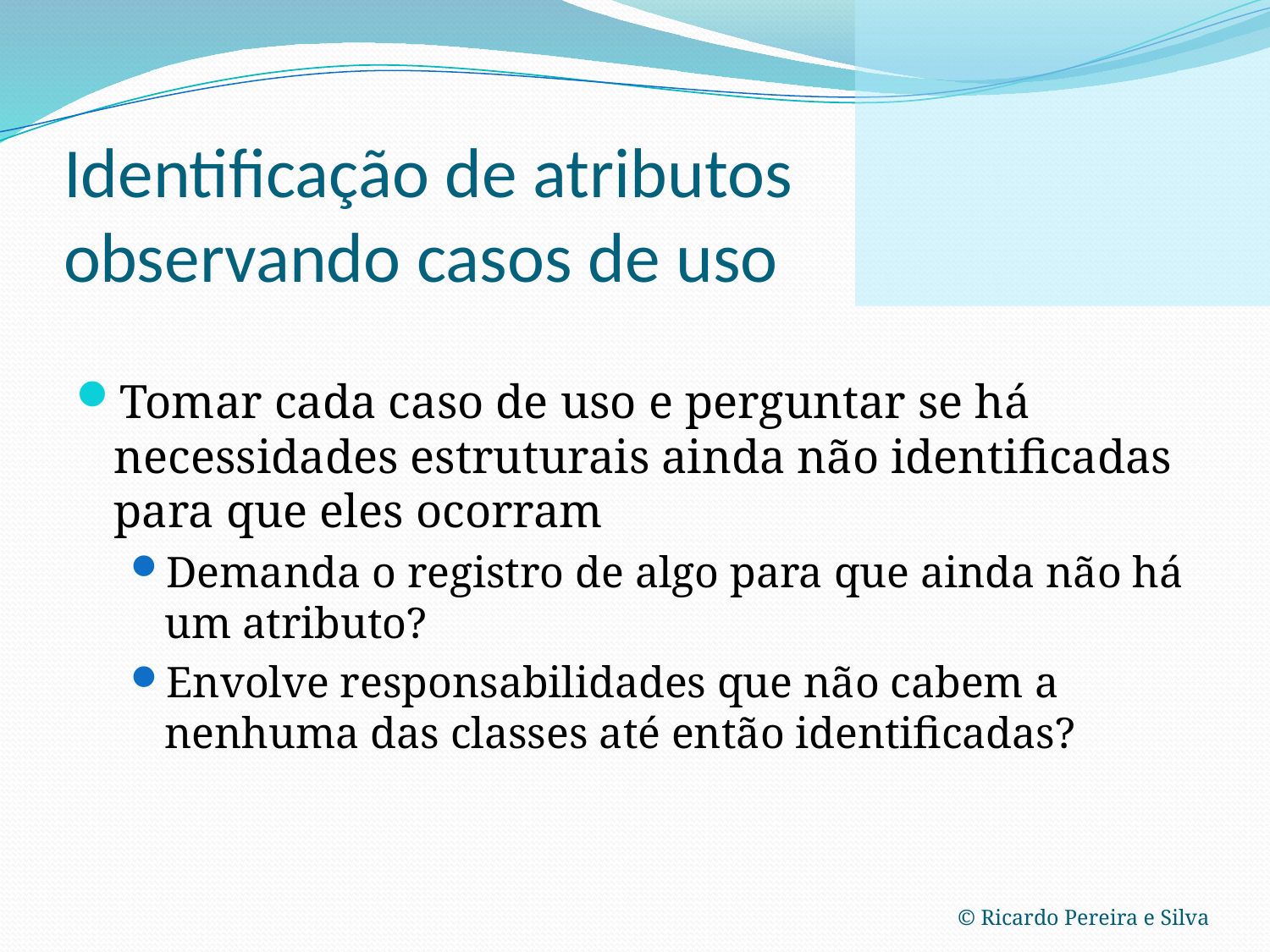

# Identificação de atributos observando casos de uso
Tomar cada caso de uso e perguntar se há necessidades estruturais ainda não identificadas para que eles ocorram
Demanda o registro de algo para que ainda não há um atributo?
Envolve responsabilidades que não cabem a nenhuma das classes até então identificadas?
© Ricardo Pereira e Silva